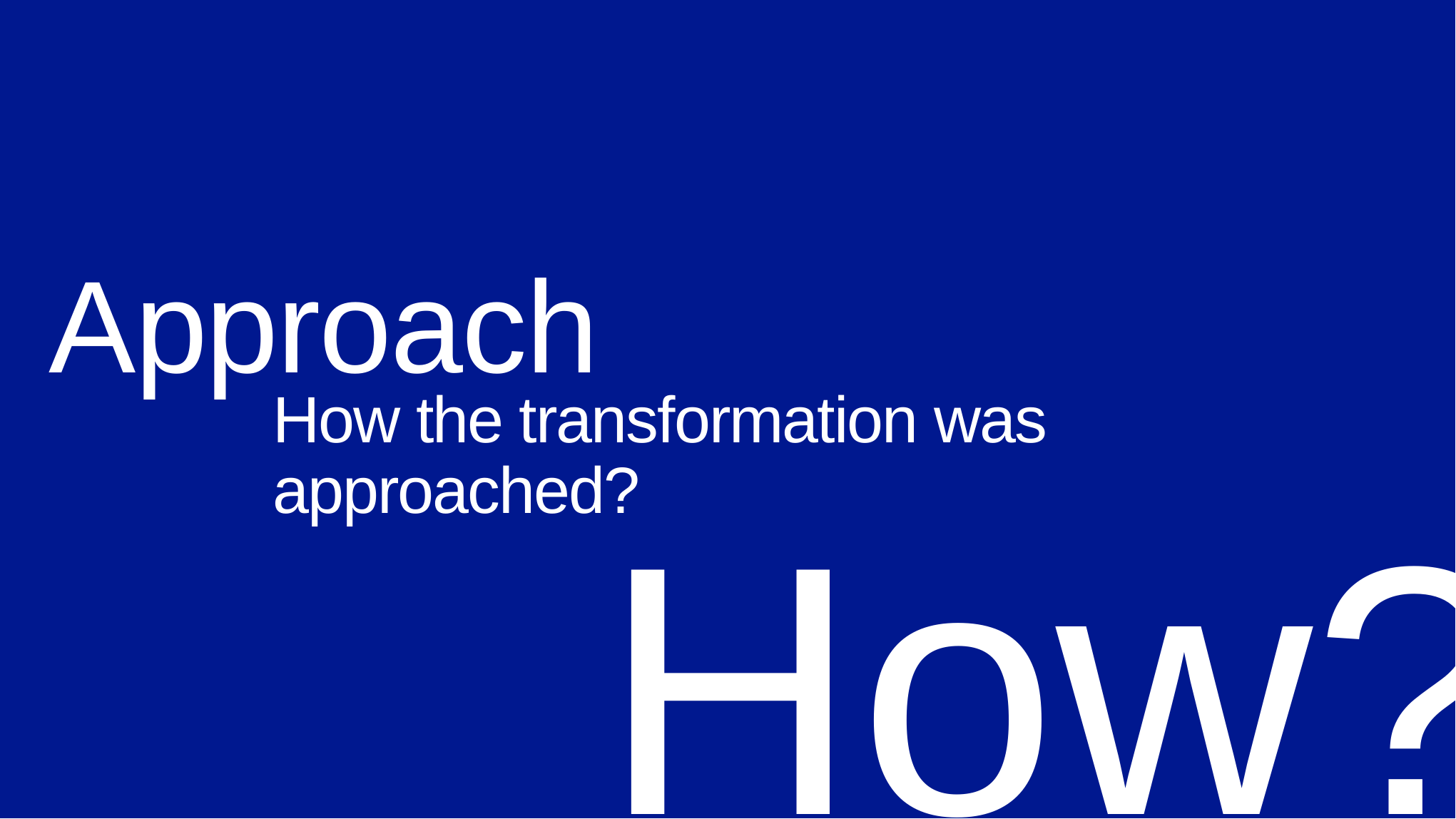

# Approach
How the transformation was approached?
How?